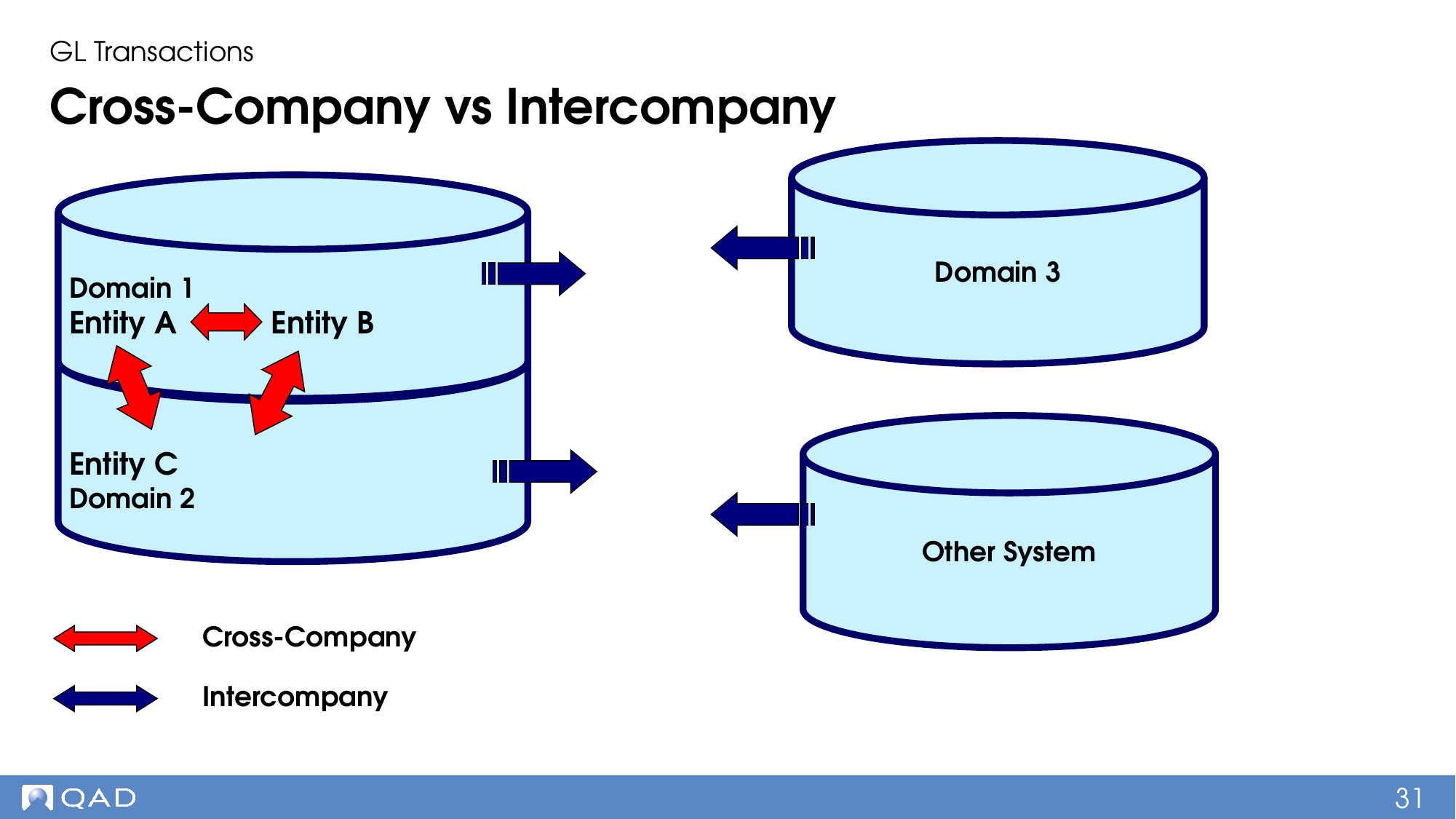

GL Transactions
# Cross-Company vs Intercompany
Domain 3
Domain 1
Entity A           Entity B

Entity C
Domain 2

Other System

Cross-Company

Intercompany
31